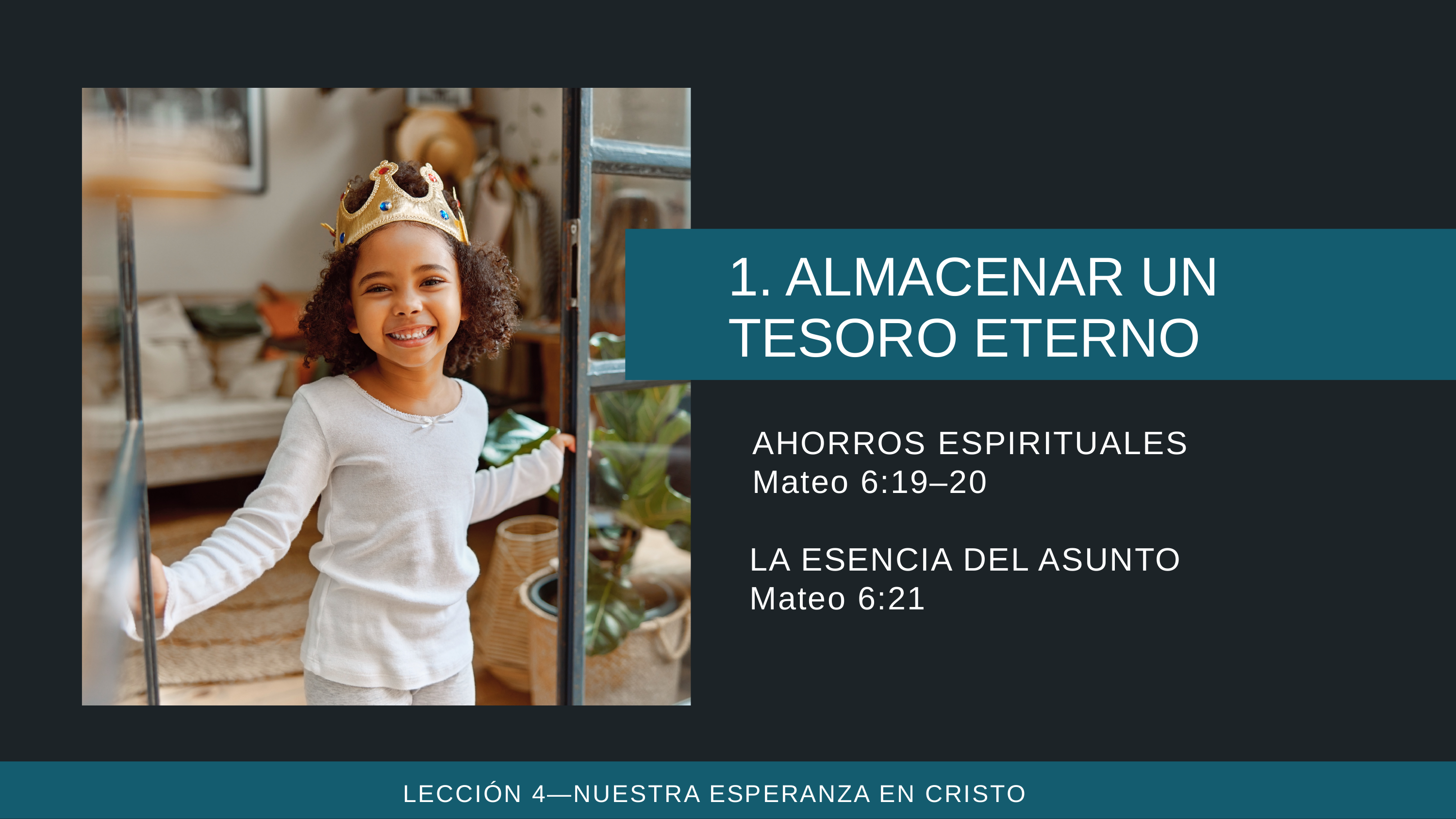

AHORROS ESPIRITUALES
Mateo 6:19–20
LA ESENCIA DEL ASUNTO
Mateo 6:21